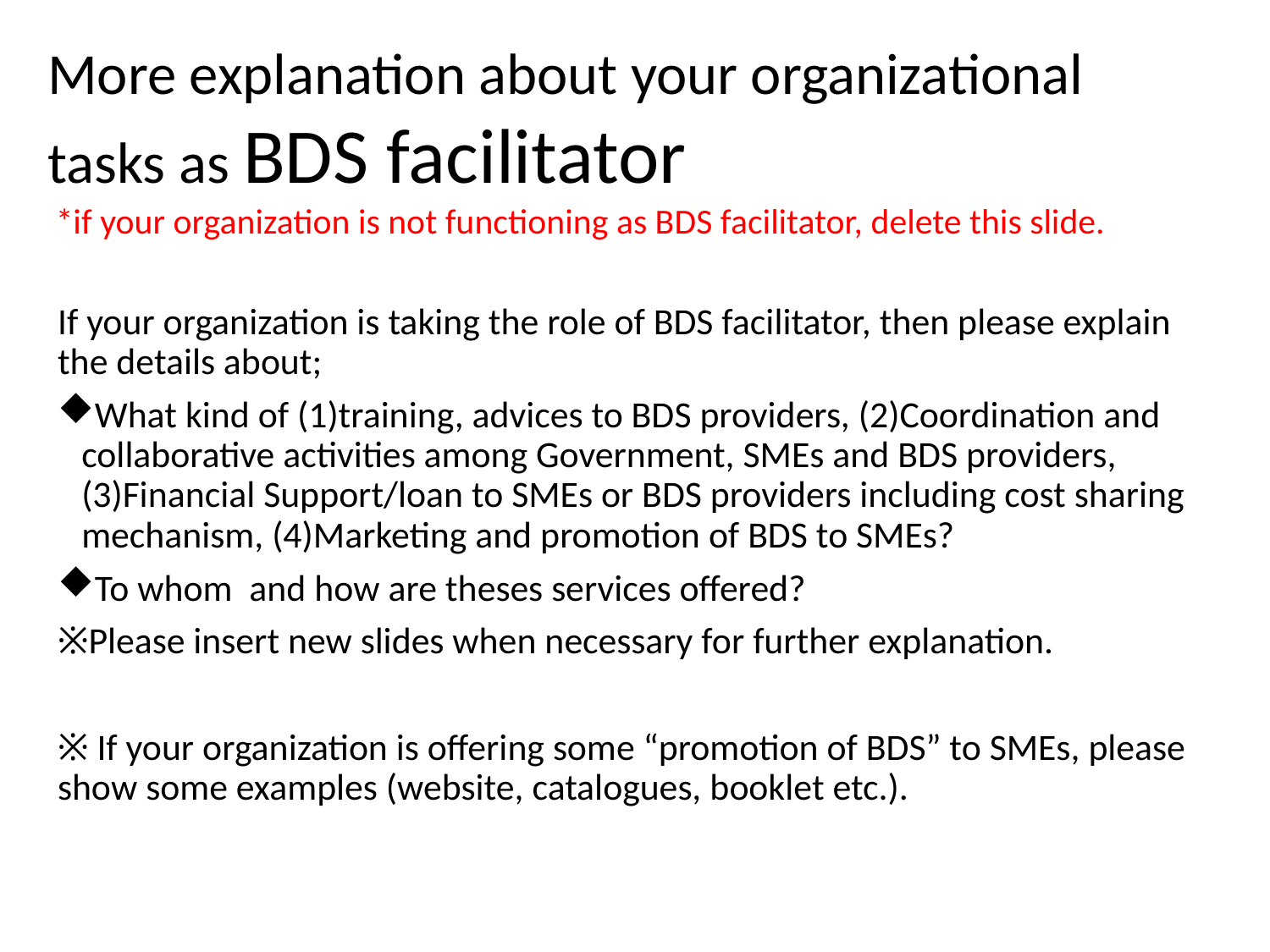

# More explanation about your organizational tasks as BDS facilitator *if your organization is not functioning as BDS facilitator, delete this slide.
If your organization is taking the role of BDS facilitator, then please explain the details about;
What kind of (1)training, advices to BDS providers, (2)Coordination and collaborative activities among Government, SMEs and BDS providers, (3)Financial Support/loan to SMEs or BDS providers including cost sharing mechanism, (4)Marketing and promotion of BDS to SMEs?
To whom  and how are theses services offered?
※Please insert new slides when necessary for further explanation.

※ If your organization is offering some “promotion of BDS” to SMEs, please show some examples (website, catalogues, booklet etc.).